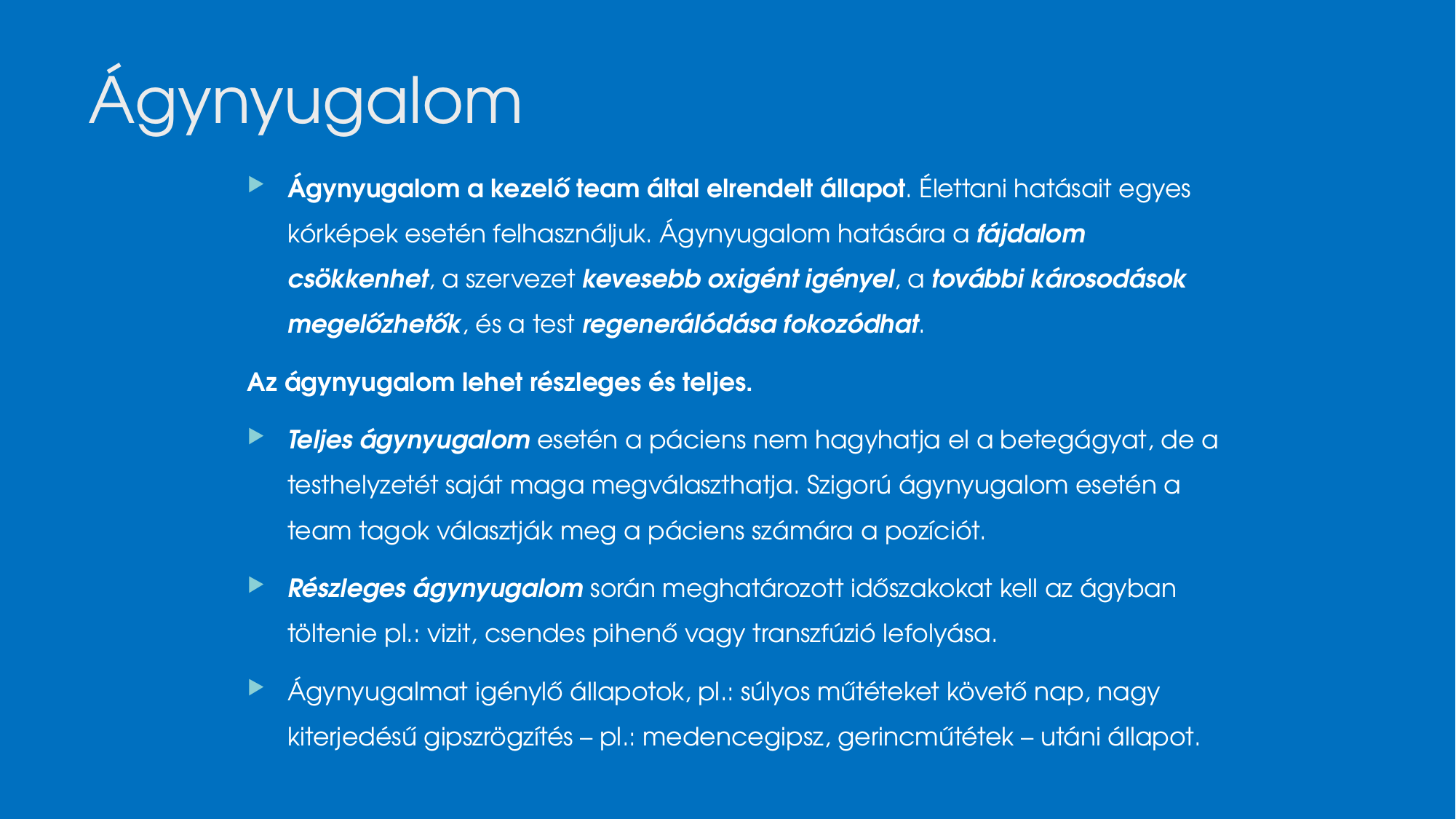

# Ágynyugalom
Ágynyugalom a kezelő team által elrendelt állapot. Élettani hatásait egyes kórképek esetén felhasználjuk. Ágynyugalom hatására a fájdalom csökkenhet, a szervezet kevesebb oxigént igényel, a további károsodások megelőzhetők, és a test regenerálódása fokozódhat.
Az ágynyugalom lehet részleges és teljes.
Teljes ágynyugalom esetén a páciens nem hagyhatja el a betegágyat, de a testhelyzetét saját maga megválaszthatja. Szigorú ágynyugalom esetén a team tagok választják meg a páciens számára a pozíciót.
Részleges ágynyugalom során meghatározott időszakokat kell az ágyban töltenie pl.: vizit, csendes pihenő vagy transzfúzió lefolyása.
Ágynyugalmat igénylő állapotok, pl.: súlyos műtéteket követő nap, nagy kiterjedésű gipszrögzítés – pl.: medencegipsz, gerincműtétek – utáni állapot.